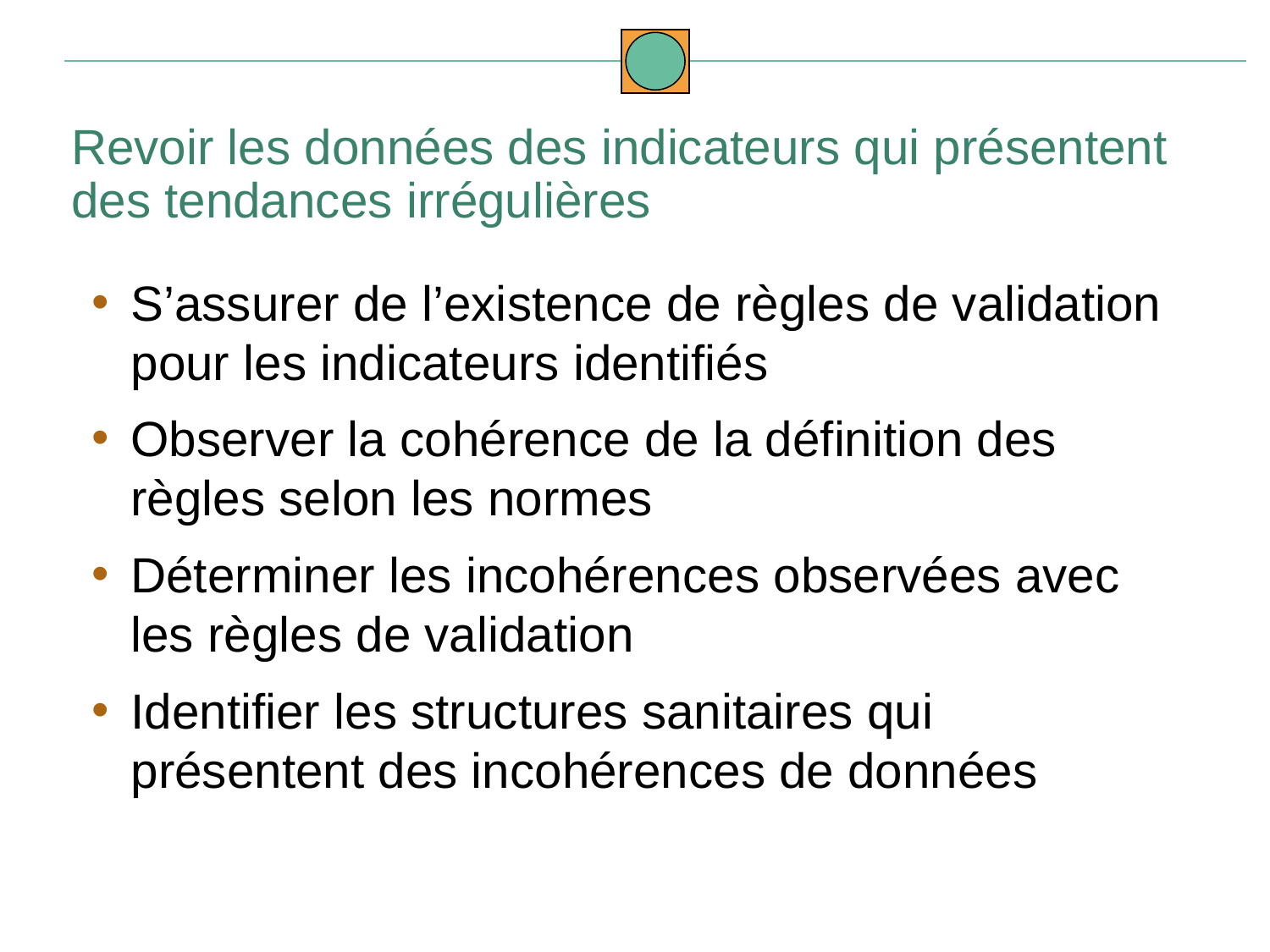

Revoir les données des indicateurs qui présentent  des tendances irrégulières
S’assurer de l’existence de règles de validation pour les indicateurs identifiés
Observer la cohérence de la définition des règles selon les normes
Déterminer les incohérences observées avec les règles de validation
Identifier les structures sanitaires qui présentent des incohérences de données